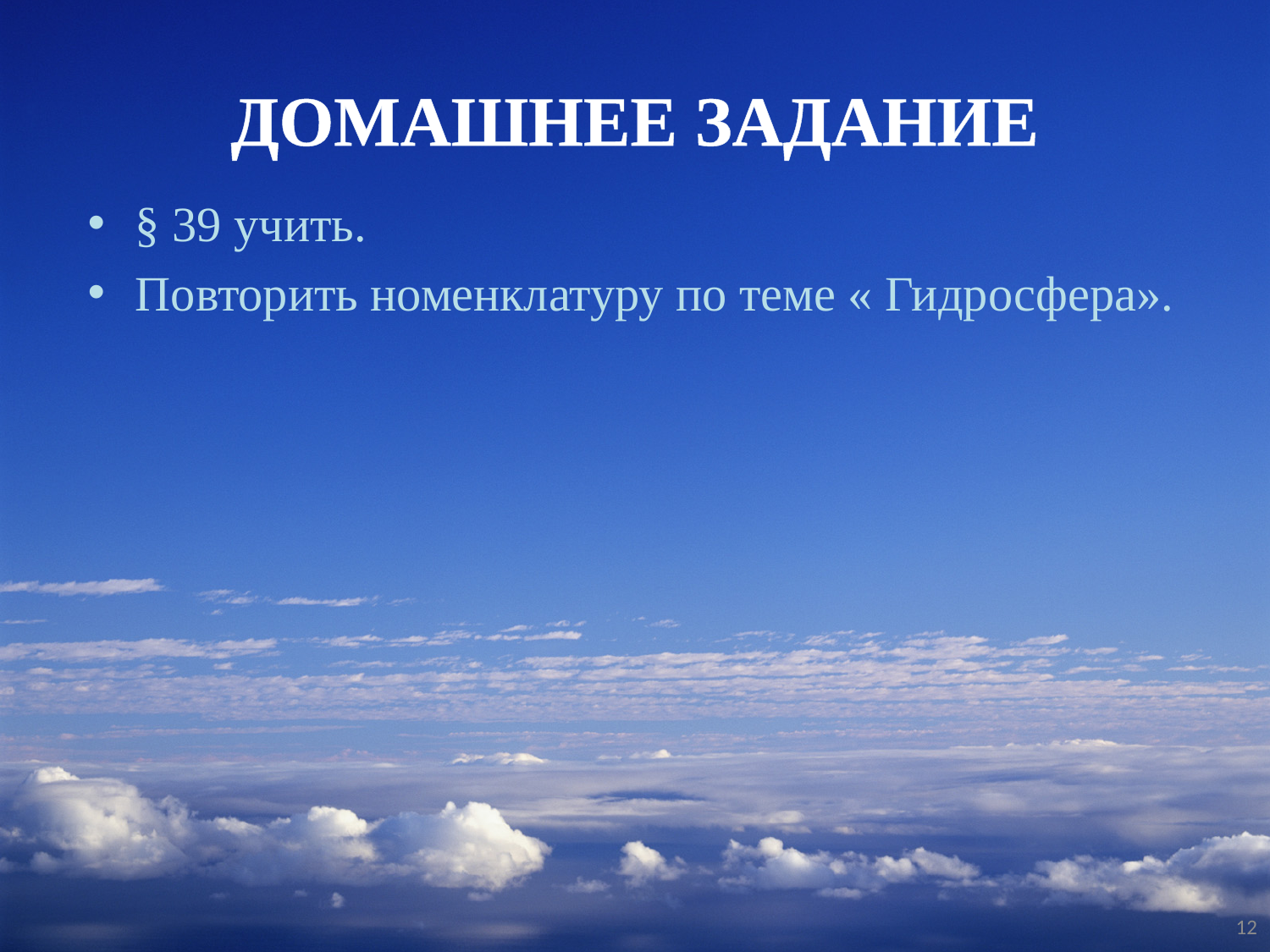

# ДОМАШНЕЕ ЗАДАНИЕ
§ 39 учить.
Повторить номенклатуру по теме « Гидросфера».

12